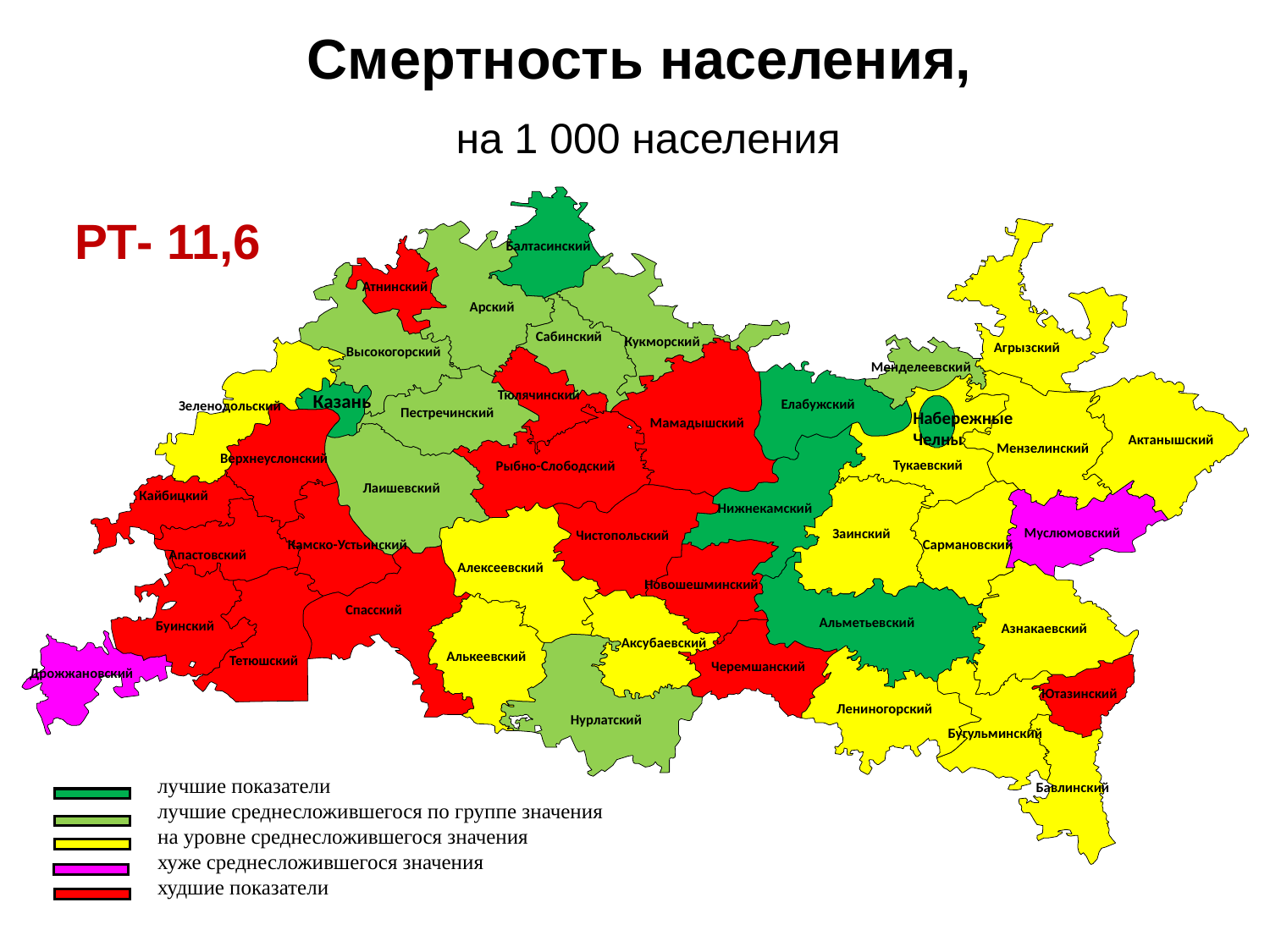

Смертность населения,
 на 1 000 населения

РТ- 11,6

Балтасинский

Атнинский

Арский
Сабинский
Кукморский

Агрызский
Высокогорский

Менделеевский

Тюлячинский
Казань
Елабужский

Зеленодольский

Пестречинский

Набережные Челны
Мамадышский

Актанышский
Мензелинский
Верхнеуслонский
Тукаевский
Рыбно-Слободский

Лаишевский

Кайбицкий

Нижнекамский

Муслюмовский
Заинский
Чистопольский
Камско-Устьинский
Сармановский

Апастовский

Алексеевский

Новошешминский

Спасский
Альметьевский
Буинский

Азнакаевский

Аксубаевский

Алькеевский
Тетюшский

Черемшанский
Дрожжановский
Ютазинский
Лениногорский
Нурлатский

Бугульминский
лучшие показатели
лучшие среднесложившегося по группе значения
на уровне среднесложившегося значения
хуже среднесложившегося значения
худшие показатели
Бавлинский